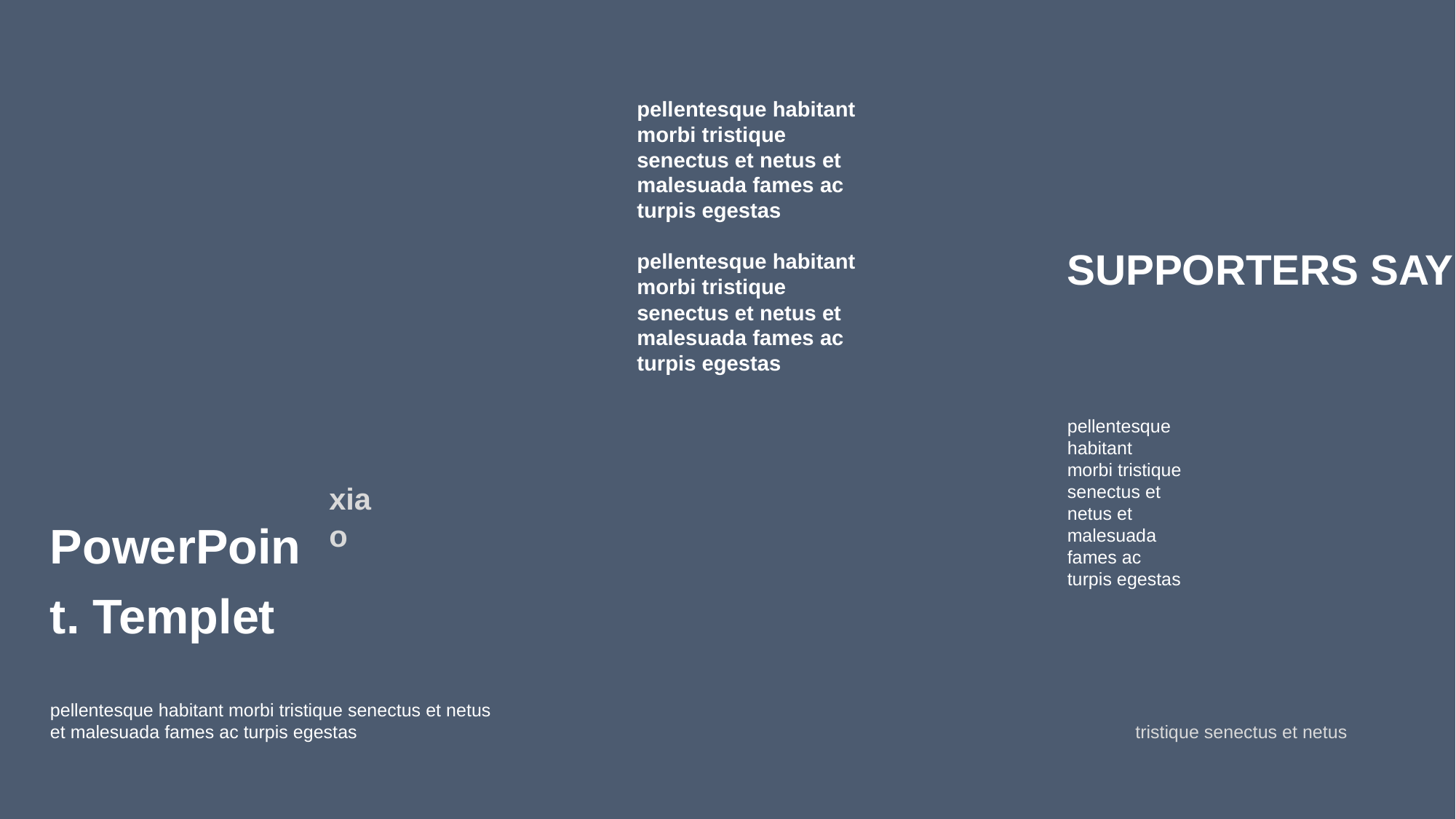

pellentesque habitant morbi tristique senectus et netus et malesuada fames ac turpis egestas

pellentesque habitant morbi tristique senectus et netus et malesuada fames ac turpis egestas
SUPPORTERS SAY
pellentesque habitant morbi tristique senectus et netus et malesuada fames ac turpis egestas
xiao
PowerPoint. Templet
pellentesque habitant morbi tristique senectus et netus et malesuada fames ac turpis egestas
tristique senectus et netus